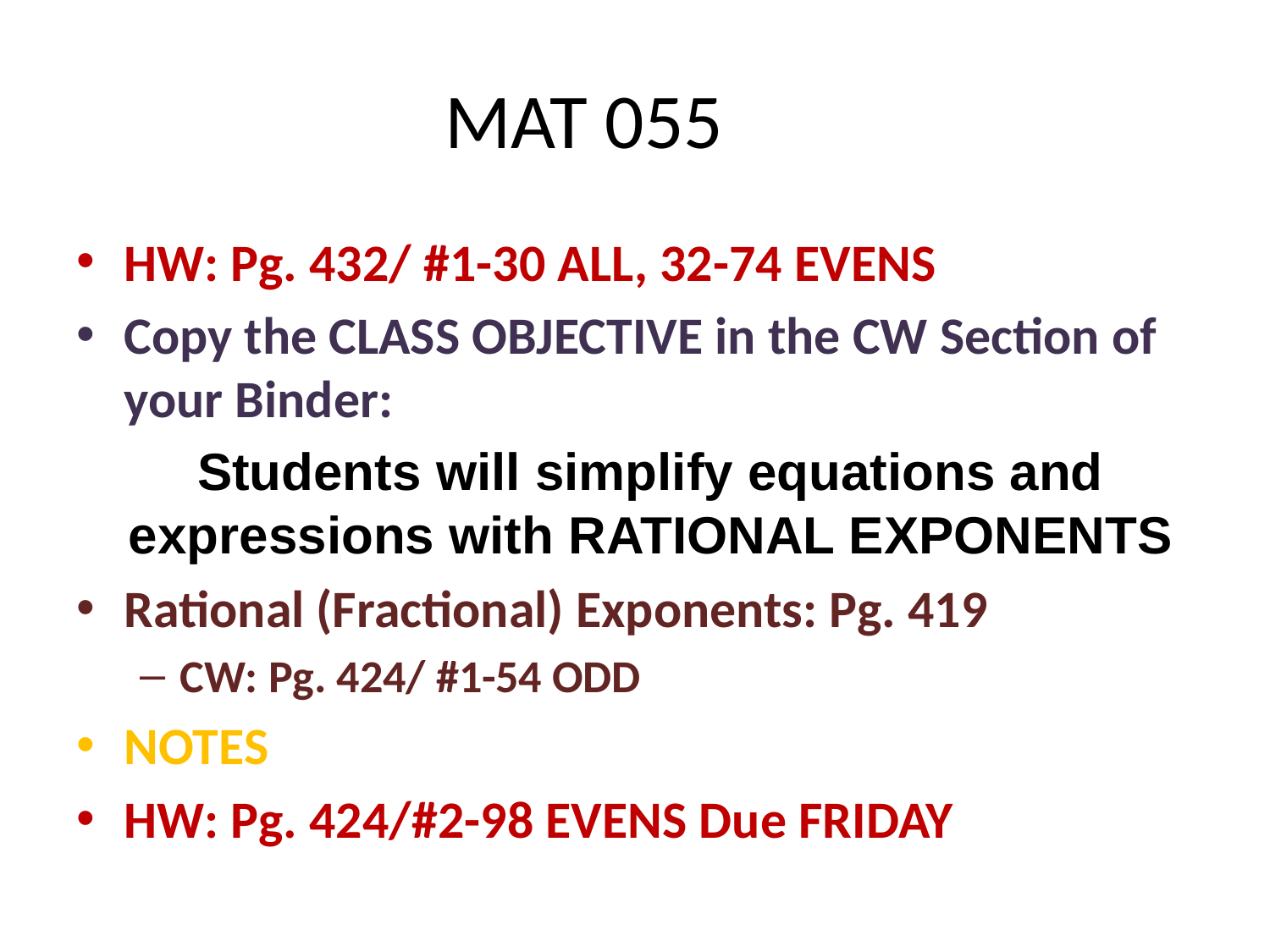

# MAT 055
HW: Pg. 432/ #1-30 ALL, 32-74 EVENS
Copy the CLASS OBJECTIVE in the CW Section of your Binder:
Students will simplify equations and expressions with RATIONAL EXPONENTS
Rational (Fractional) Exponents: Pg. 419
CW: Pg. 424/ #1-54 ODD
NOTES
HW: Pg. 424/#2-98 EVENS Due FRIDAY